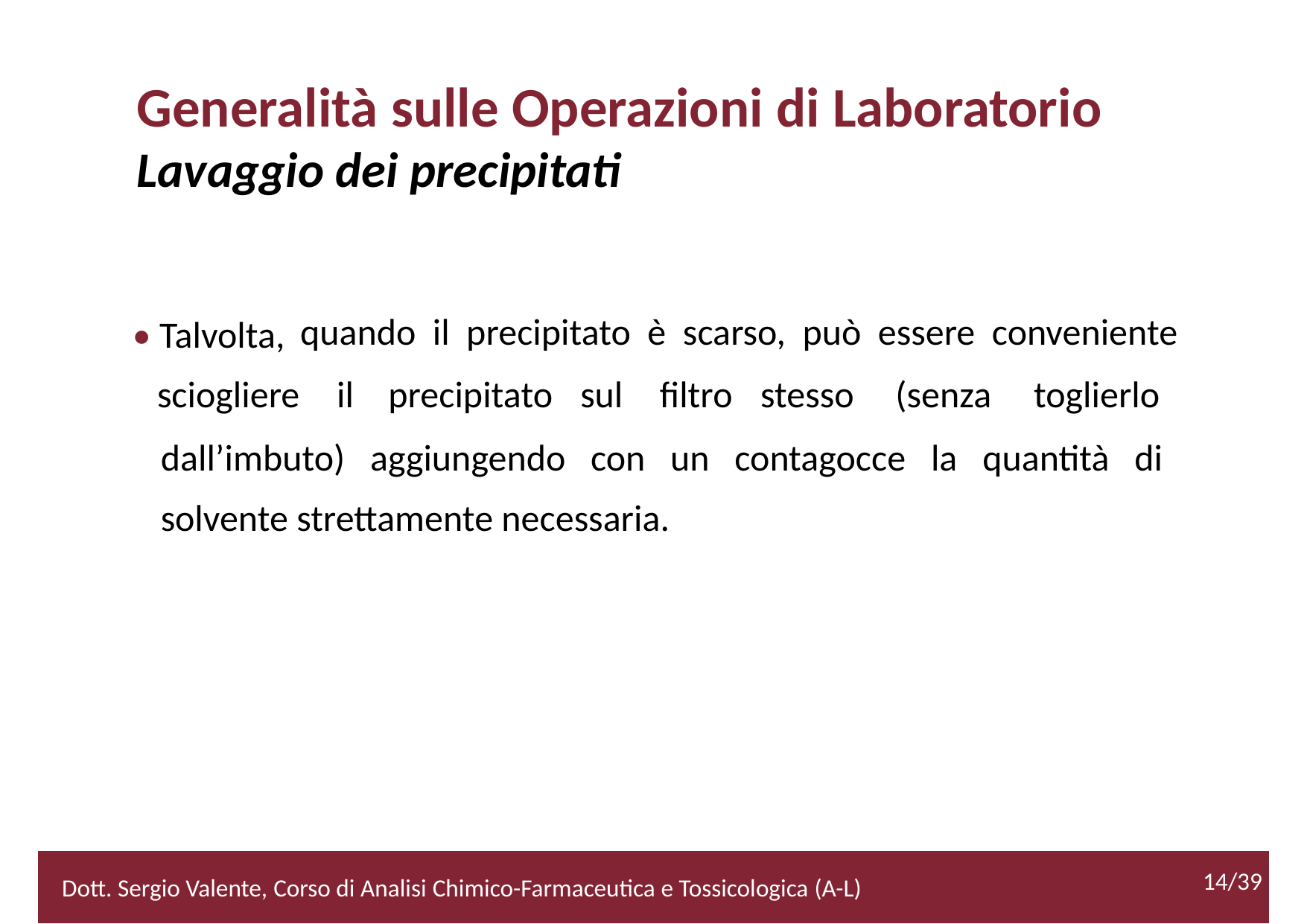

Generalità sulle Operazioni di Laboratorio
Lavaggio dei precipitati
• Talvolta,
quando  il  precipitato  è  scarso,  può  essere  conveniente
sciogliere
il
precipitato
sul
filtro
stesso
(senza
toglierlo
dall’imbuto)   aggiungendo   con   un   contagocce   la   quantità   di

solvente strettamente necessaria.

14/39
2/52
Dott. Sergio Valente, Corso di Analisi Chimico-Farmaceutica e Tossicologica (A-L)